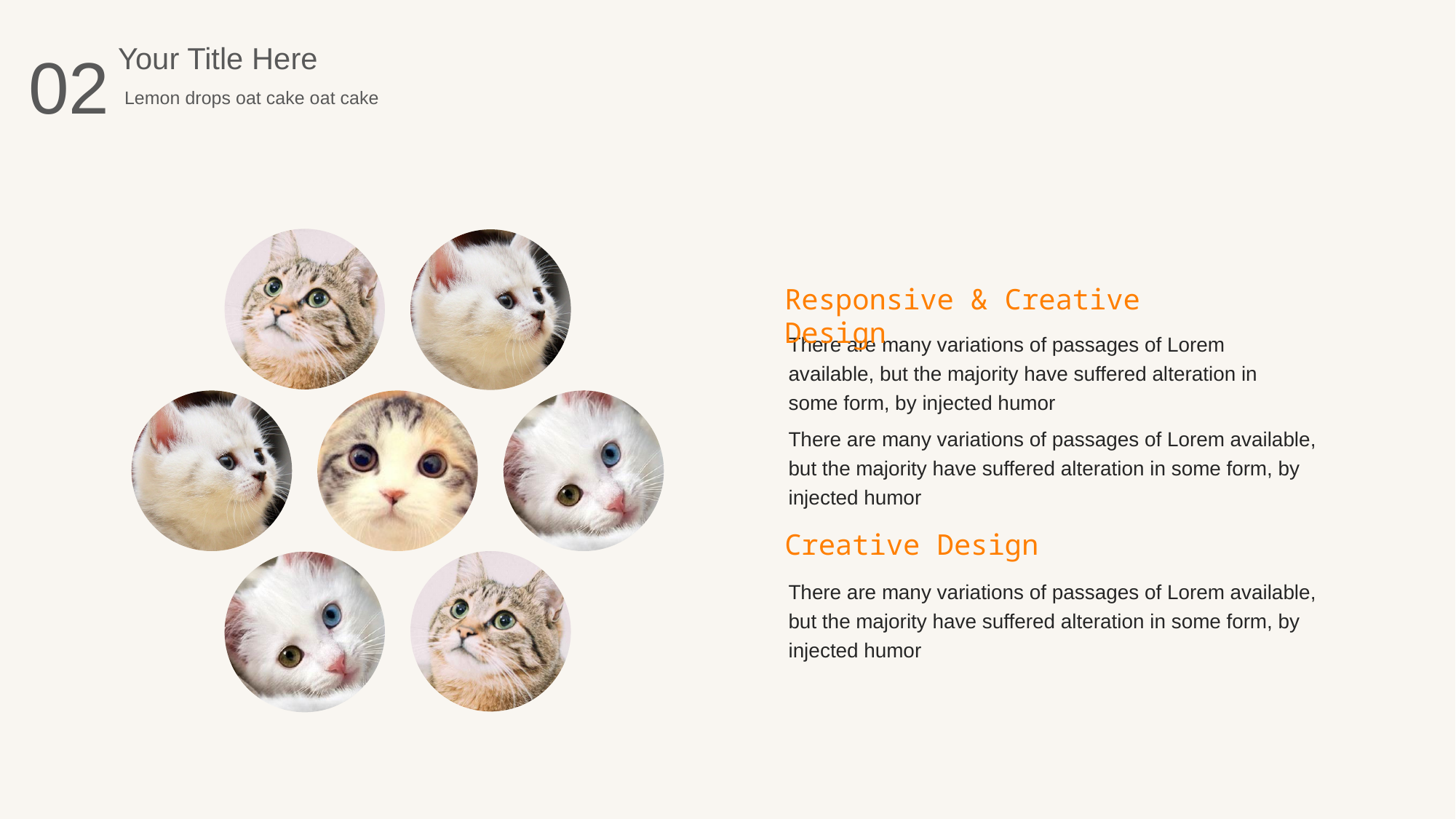

02
Your Title Here
Lemon drops oat cake oat cake

Responsive & Creative Design
There are many variations of passages of Lorem available, but the majority have suffered alteration in some form, by injected humor

There are many variations of passages of Lorem available, but the majority have suffered alteration in some form, by injected humor
Creative Design

There are many variations of passages of Lorem available, but the majority have suffered alteration in some form, by injected humor